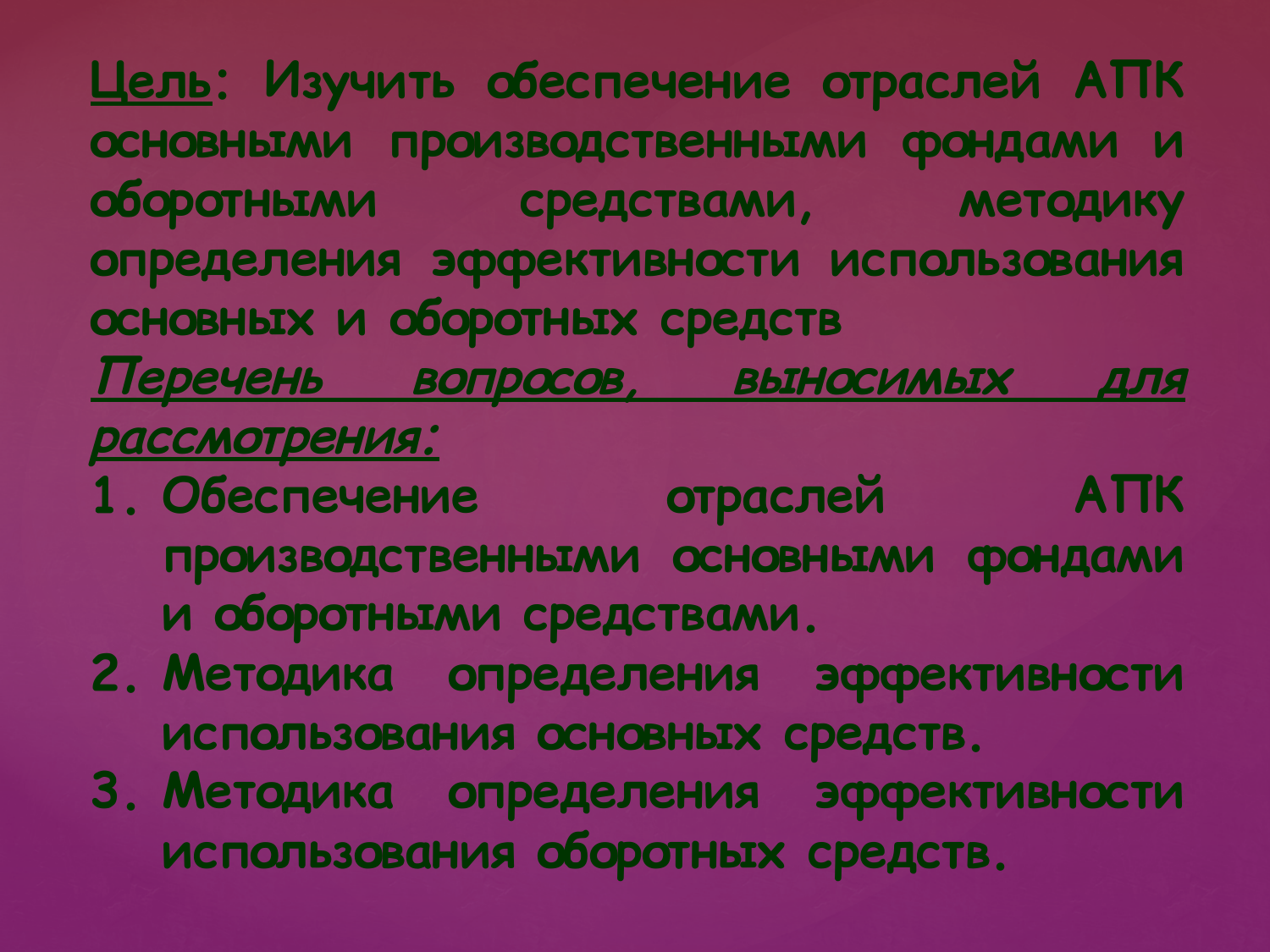

Цель: Изучить обеспечение отраслей АПК основными производственными фондами и оборотными средствами, методику определения эффективности использования основных и оборотных средств
Перечень вопросов, выносимых для рассмотрения:
Обеспечение отраслей АПК производственными основными фондами и оборотными средствами.
Методика оп­ределения эффективности использования основных средств.
Методика оп­ределения эффективности использования оборотных средств.